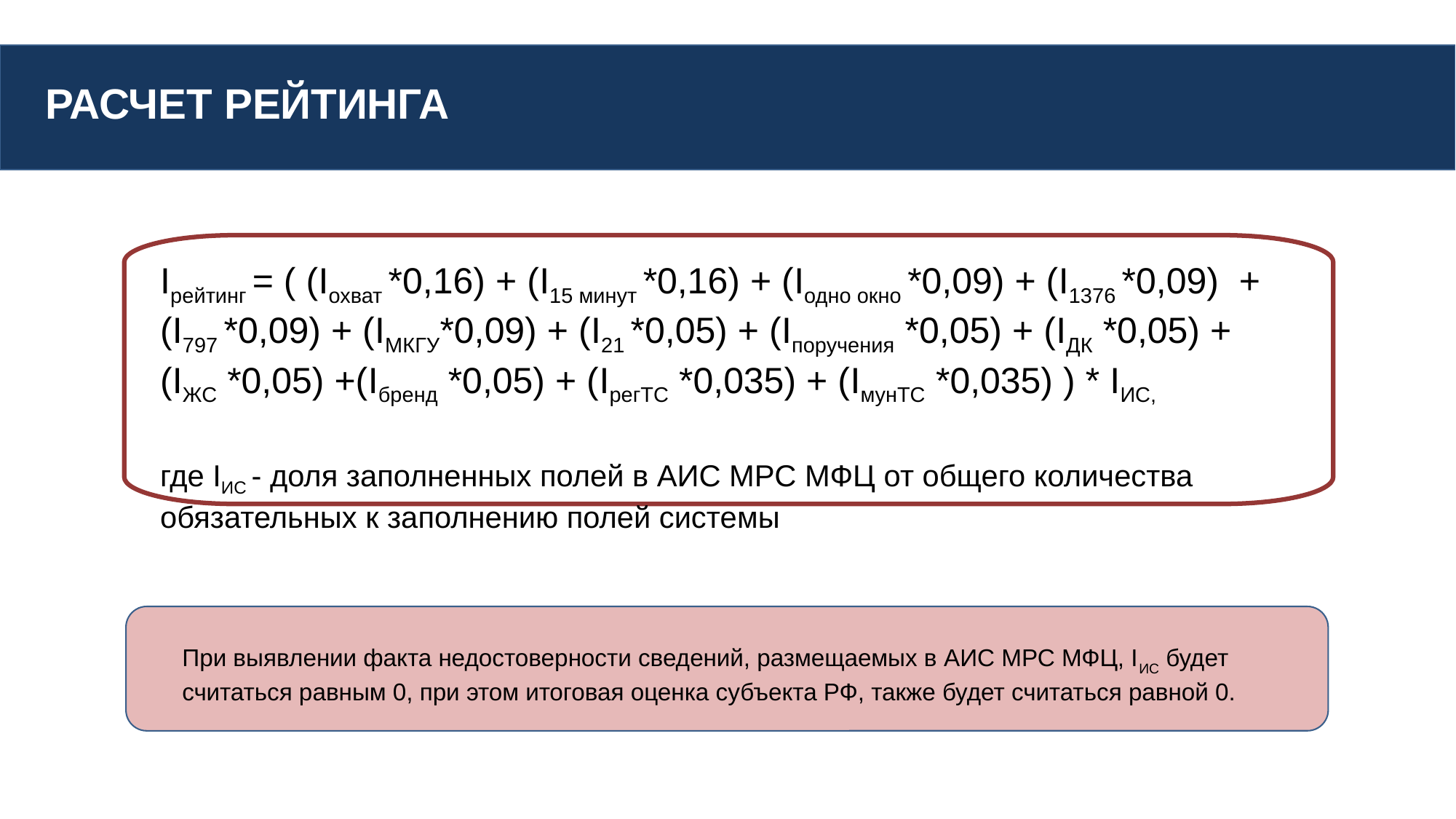

Расчет рейтинга

Iрейтинг = ( (Iохват *0,16) + (I15 минут *0,16) + (Iодно окно *0,09) + (I1376 *0,09)  + (I797 *0,09) + (IМКГУ*0,09) + (I21 *0,05) + (Iпоручения *0,05) + (IДК *0,05) + (IЖС *0,05) +(Iбренд *0,05) + (IрегТС *0,035) + (IмунТС *0,035) ) * IИС,

где IИС - доля заполненных полей в АИС МРС МФЦ от общего количества обязательных к заполнению полей системы

При выявлении факта недостоверности сведений, размещаемых в АИС МРС МФЦ, IИС будет считаться равным 0, при этом итоговая оценка субъекта РФ, также будет считаться равной 0.